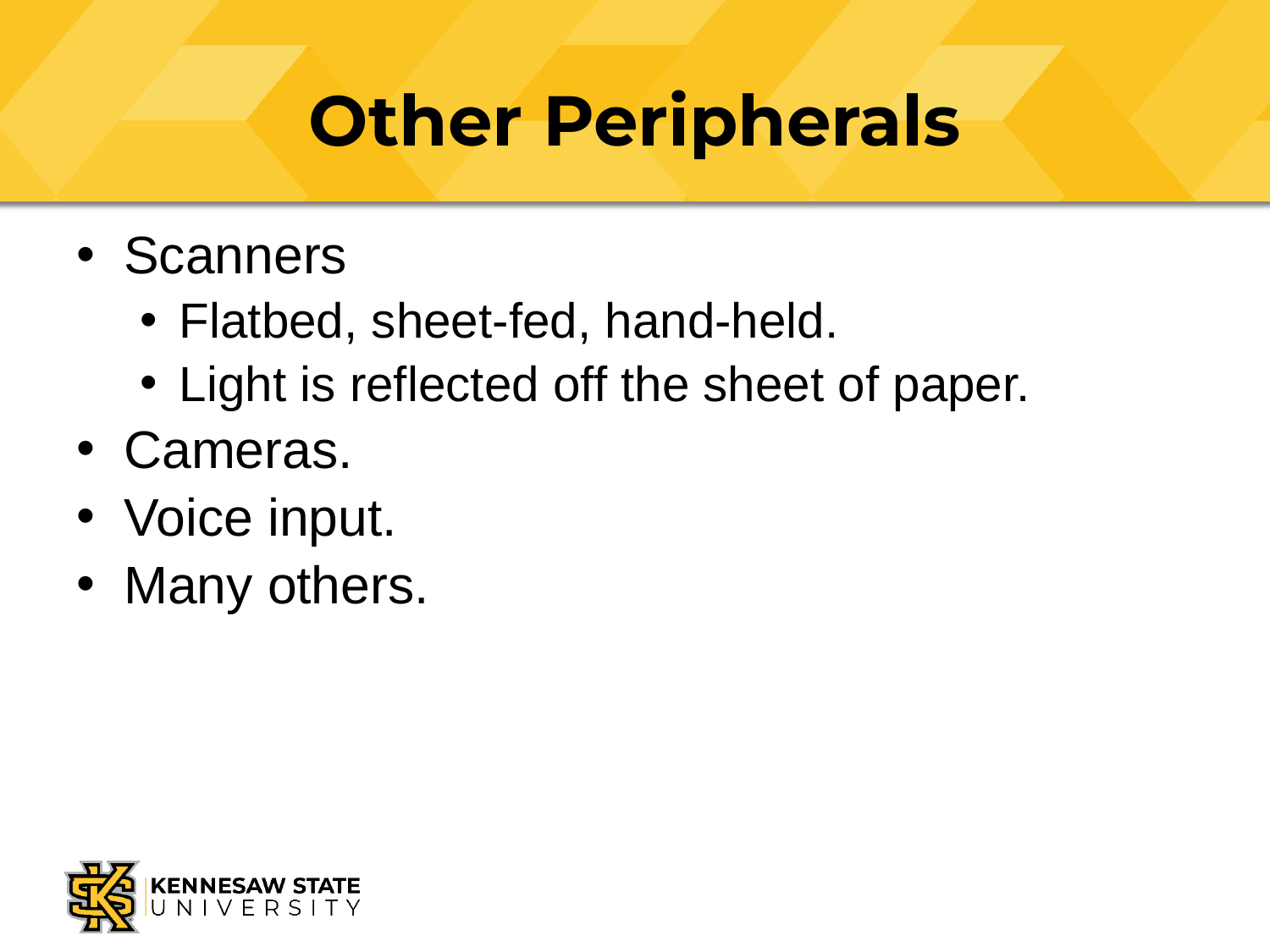

# Other Peripherals
Scanners
Flatbed, sheet-fed, hand-held.
Light is reflected off the sheet of paper.
Cameras.
Voice input.
Many others.